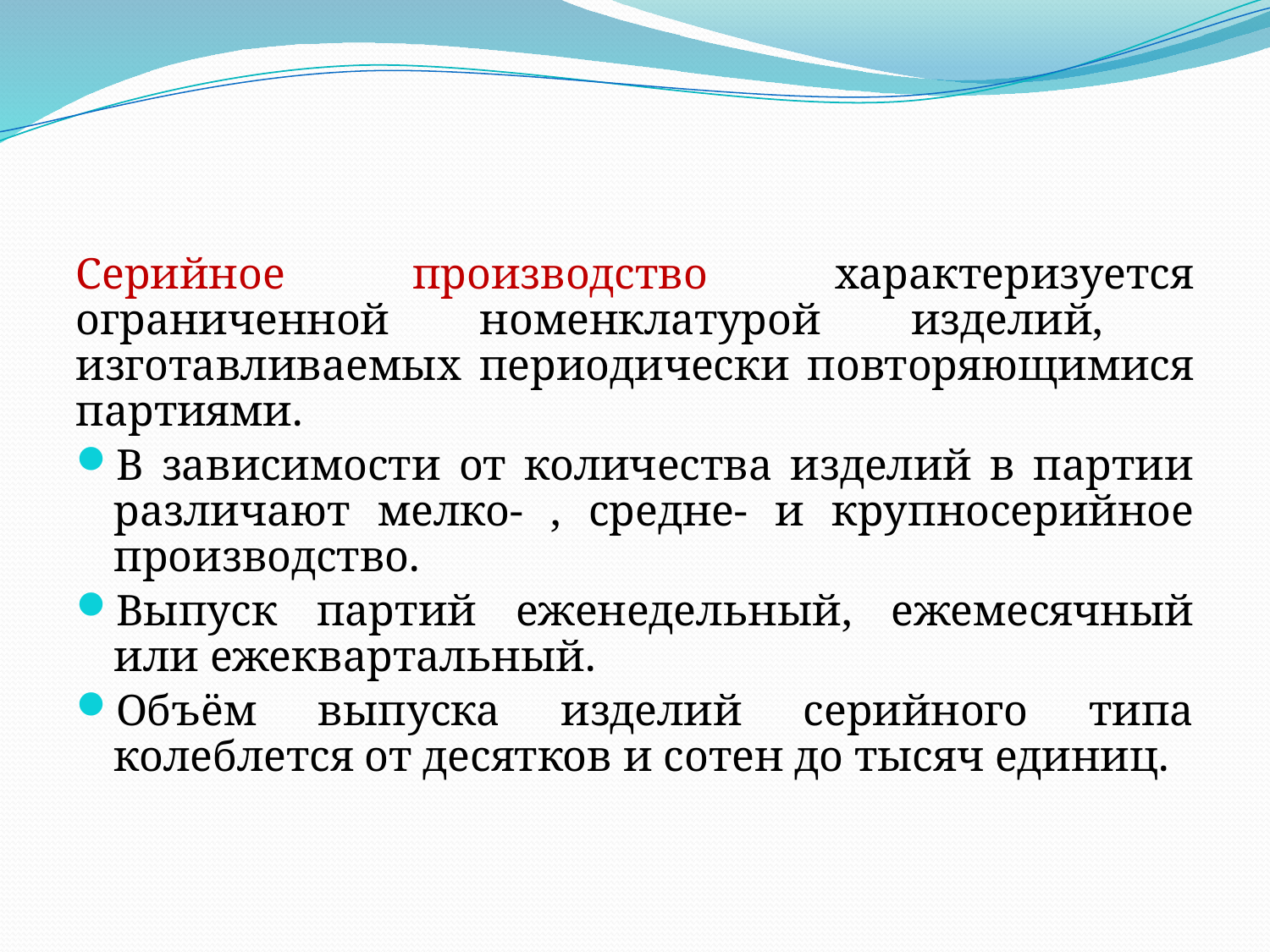

Серийное производство характеризуется ограниченной номенклатурой изделий,  изготавливаемых перио­дически повторяющимися партиями.
В зависимости от количества изделий в партии различают мелко- , средне- и круп­носерийное производство.
Выпуск партий еженедельный, ежемесячный или еже­квартальный.
Объём выпуска изделий серийного типа колеблется от десятков и сотен до тысяч единиц.